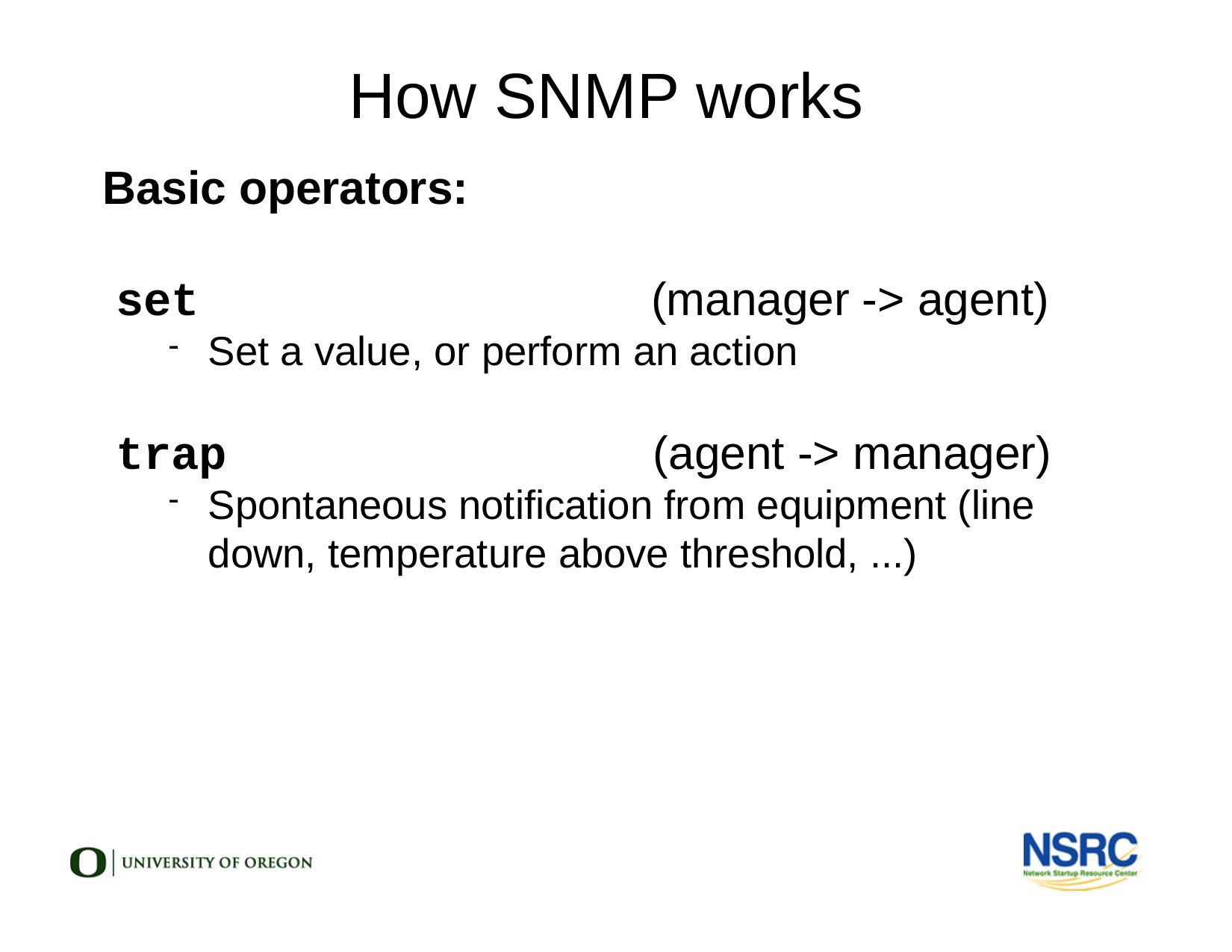

How SNMP works
Basic operators:
set                                  (manager -> agent)
Set a value, or perform an action
trap                                (agent -> manager)
Spontaneous notification from equipment (line down, temperature above threshold, ...)